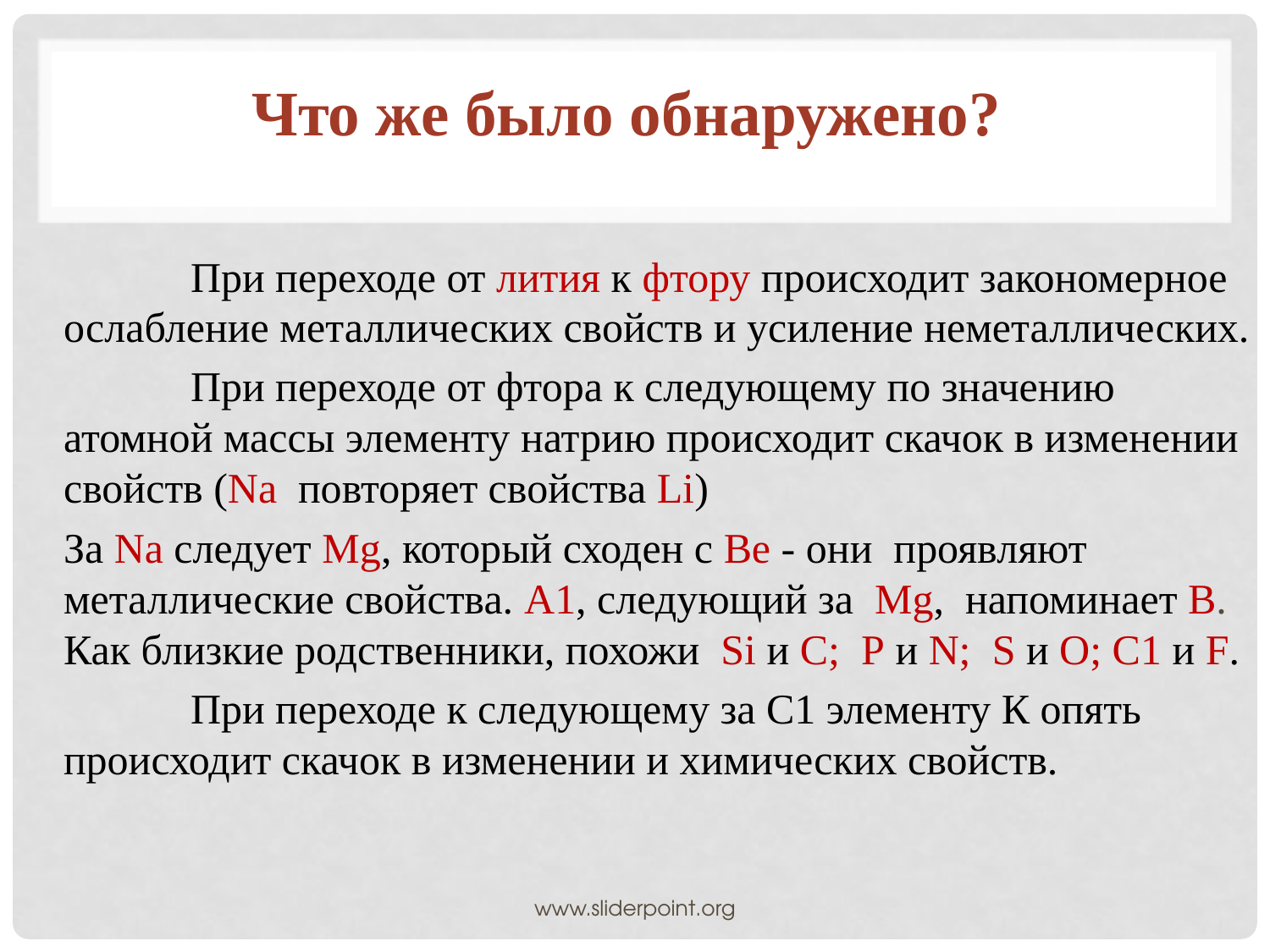

#
Что же было обнаружено?
	При переходе от лития к фтору происходит закономерное ослабление металлических свойств и усиление неметаллических.
	При переходе от фтора к следующему по значению атомной массы элементу натрию происходит скачок в изменении свойств (Nа  повторяет свойства Li)
За Na следует Mg, который сходен с Ве - они  проявляют металлические свойства. А1, следующий за  Mg,  напоминает В. Как близкие родственники, похожи  Si и С;  Р и N;  S и О; С1 и F.
	При переходе к следующему за С1 элементу К опять происходит скачок в изменении и химических свойств.
www.sliderpoint.org